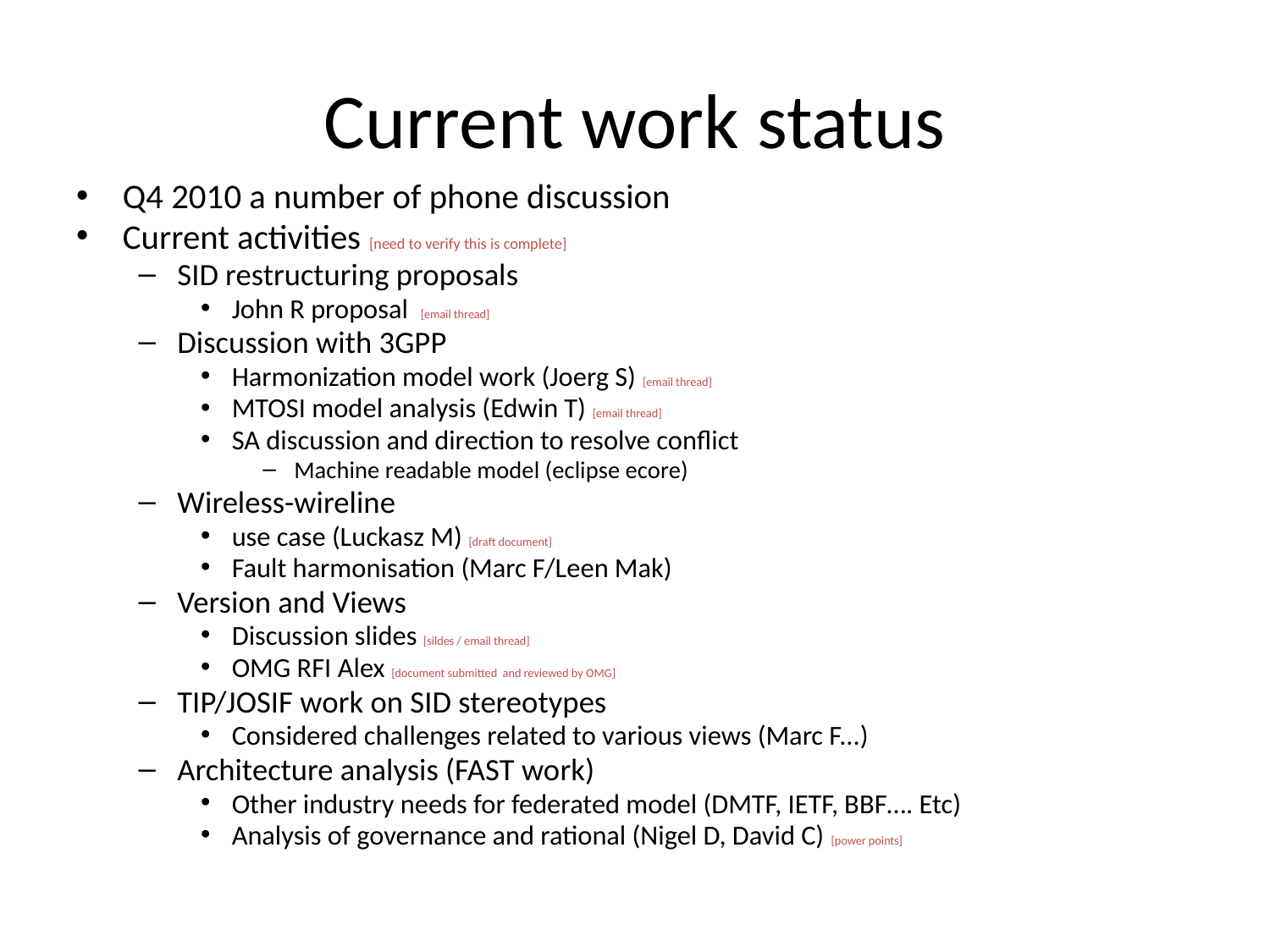

# Current work status
Q4 2010 a number of phone discussion
Current activities [need to verify this is complete]
SID restructuring proposals
John R proposal  [email thread]
Discussion with 3GPP
Harmonization model work (Joerg S) [email thread]
MTOSI model analysis (Edwin T) [email thread]
SA discussion and direction to resolve conflict
Machine readable model (eclipse ecore)
Wireless-wireline
use case (Luckasz M) [draft document]
Fault harmonisation (Marc F/Leen Mak)
Version and Views
Discussion slides [sildes / email thread]
OMG RFI Alex [document submitted  and reviewed by OMG]
TIP/JOSIF work on SID stereotypes
Considered challenges related to various views (Marc F...)
Architecture analysis (FAST work)
Other industry needs for federated model (DMTF, IETF, BBF…. Etc)
Analysis of governance and rational (Nigel D, David C) [power points]